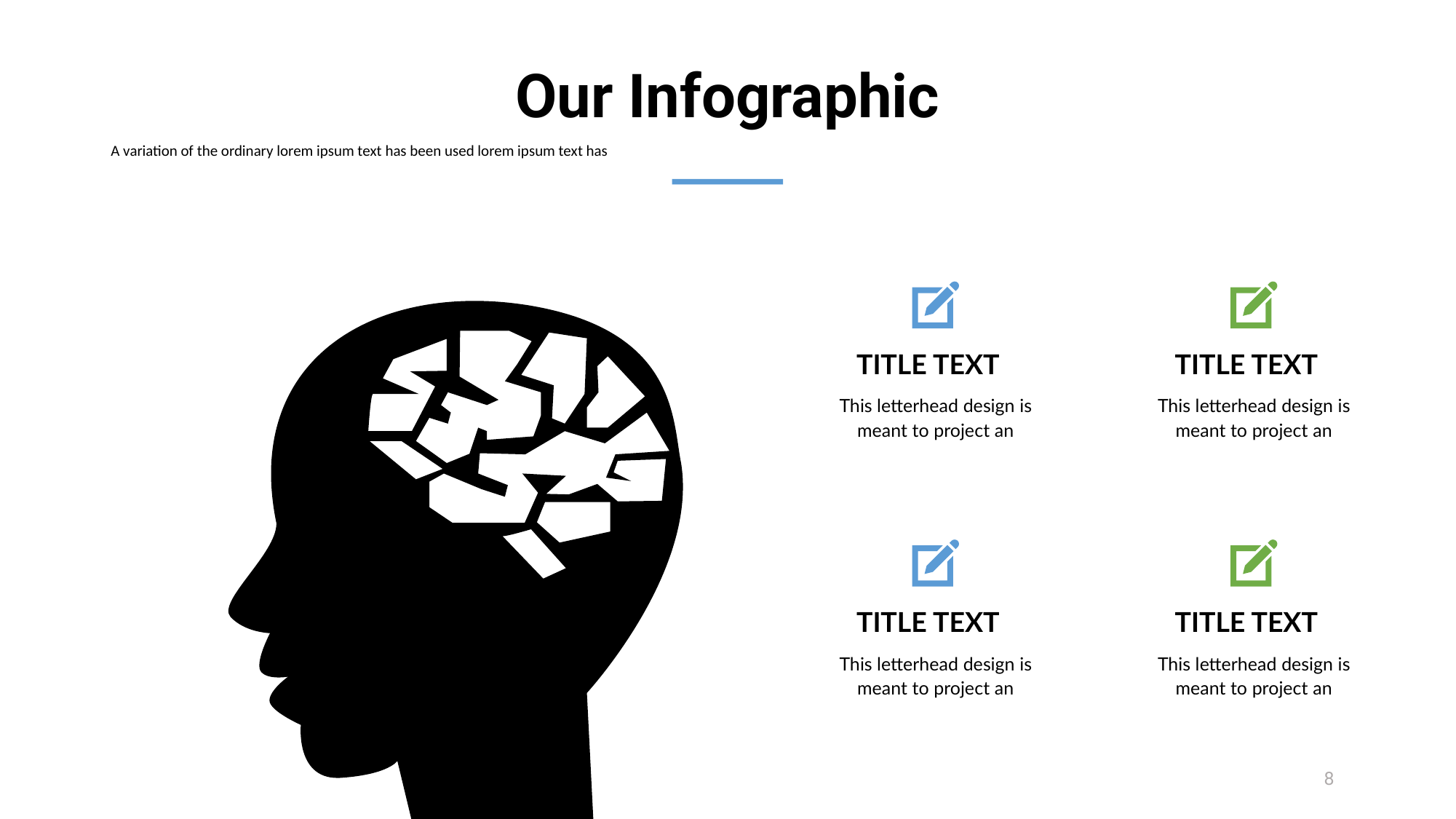

Our Infographic
A variation of the ordinary lorem ipsum text has been used lorem ipsum text has

TITLE TEXT
This letterhead design is meant to project an

TITLE TEXT
This letterhead design is meant to project an

TITLE TEXT
This letterhead design is meant to project an

TITLE TEXT
This letterhead design is meant to project an
8